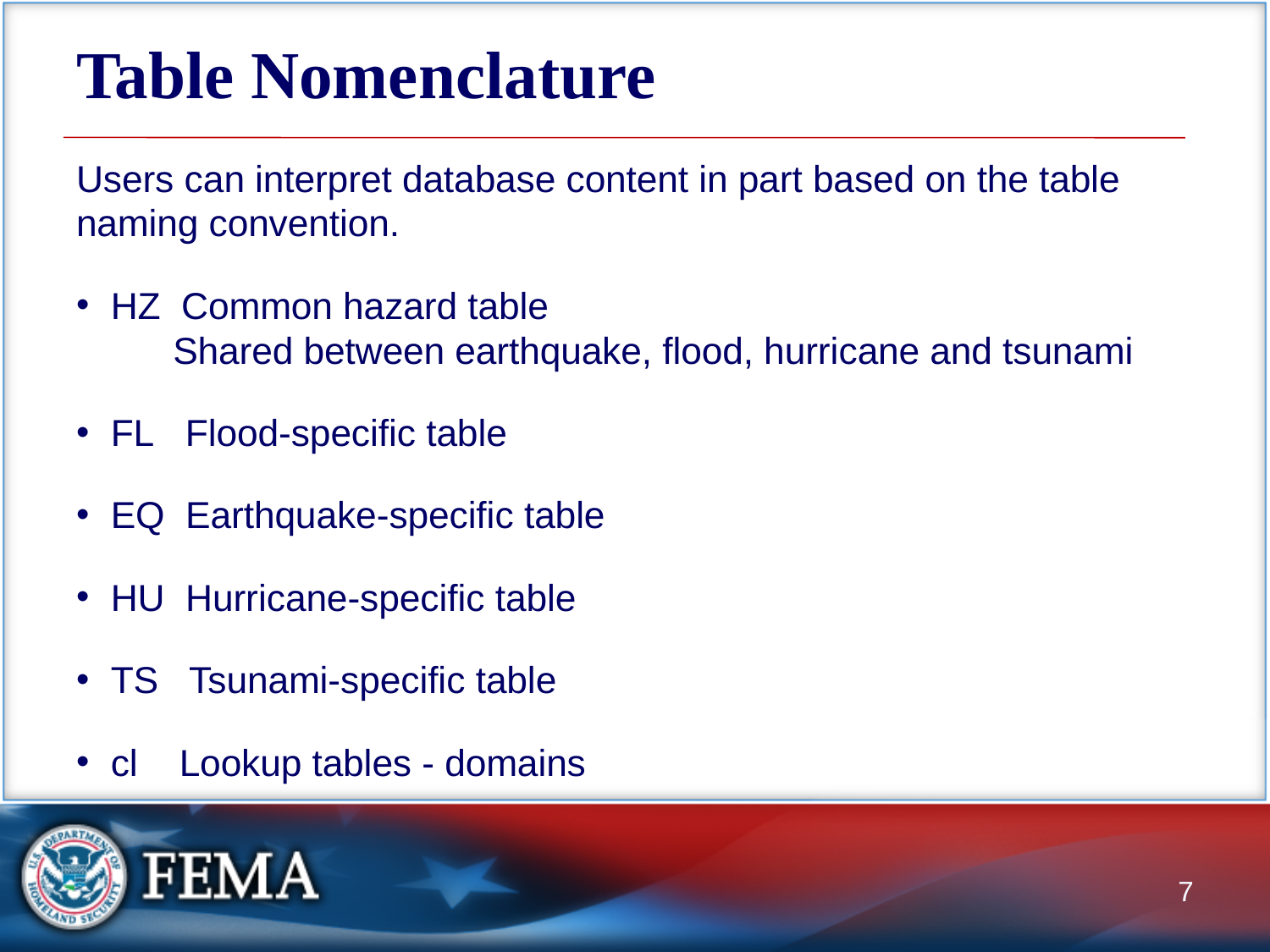

# Table Nomenclature
Users can interpret database content in part based on the table naming convention.
HZ  Common hazard table
      Shared between earthquake, flood, hurricane and tsunami
FL   Flood-specific table
EQ  Earthquake-specific table
HU  Hurricane-specific table
TS   Tsunami-specific table
cl    Lookup tables - domains
7